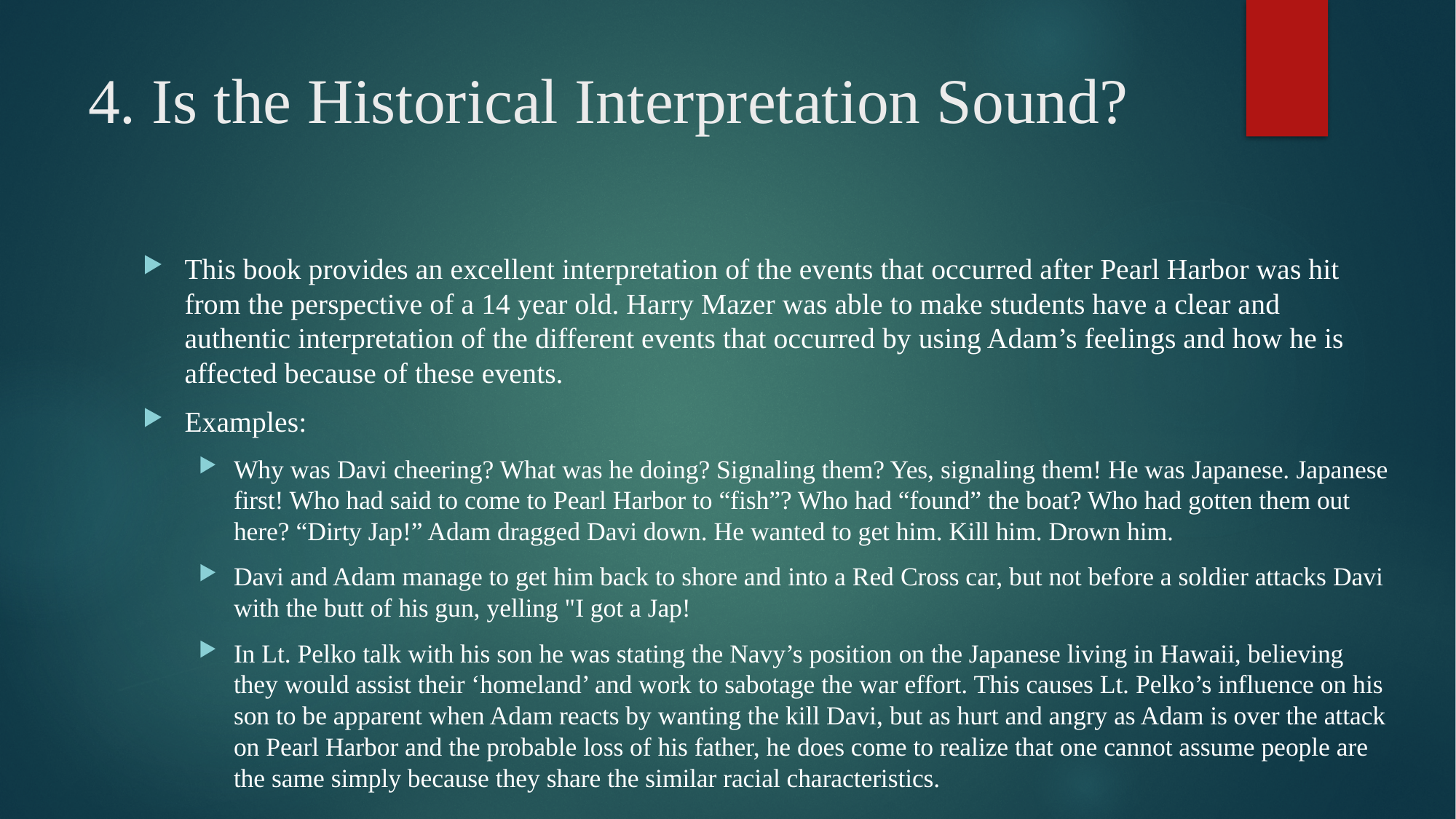

# 4. Is the Historical Interpretation Sound?
This book provides an excellent interpretation of the events that occurred after Pearl Harbor was hit from the perspective of a 14 year old. Harry Mazer was able to make students have a clear and authentic interpretation of the different events that occurred by using Adam’s feelings and how he is affected because of these events.
Examples:
Why was Davi cheering? What was he doing? Signaling them? Yes, signaling them! He was Japanese. Japanese first! Who had said to come to Pearl Harbor to “fish”? Who had “found” the boat? Who had gotten them out here? “Dirty Jap!” Adam dragged Davi down. He wanted to get him. Kill him. Drown him.
Davi and Adam manage to get him back to shore and into a Red Cross car, but not before a soldier attacks Davi with the butt of his gun, yelling "I got a Jap!
In Lt. Pelko talk with his son he was stating the Navy’s position on the Japanese living in Hawaii, believing they would assist their ‘homeland’ and work to sabotage the war effort. This causes Lt. Pelko’s influence on his son to be apparent when Adam reacts by wanting the kill Davi, but as hurt and angry as Adam is over the attack on Pearl Harbor and the probable loss of his father, he does come to realize that one cannot assume people are the same simply because they share the similar racial characteristics.